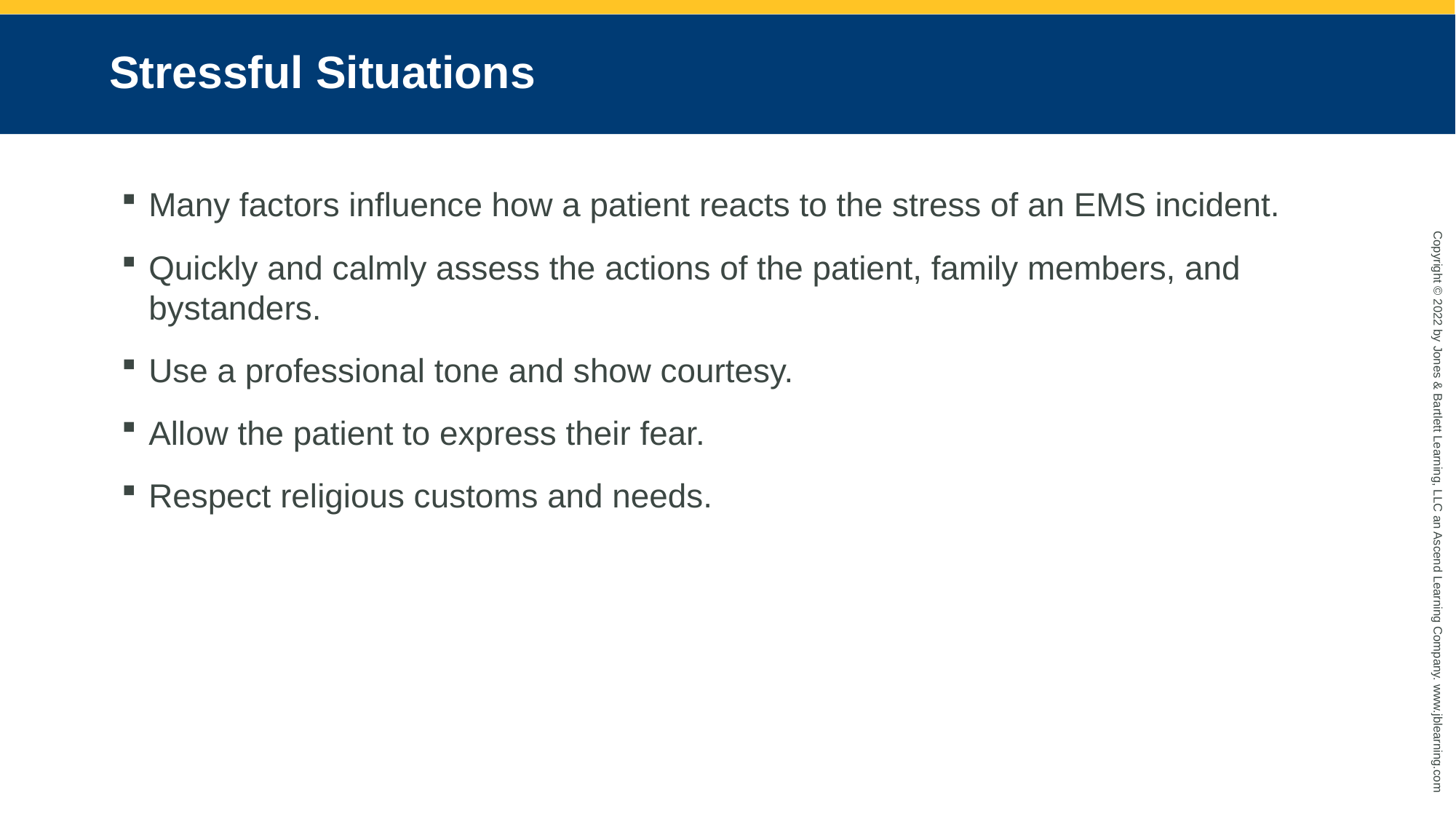

# Stressful Situations
Many factors influence how a patient reacts to the stress of an EMS incident.
Quickly and calmly assess the actions of the patient, family members, and bystanders.
Use a professional tone and show courtesy.
Allow the patient to express their fear.
Respect religious customs and needs.